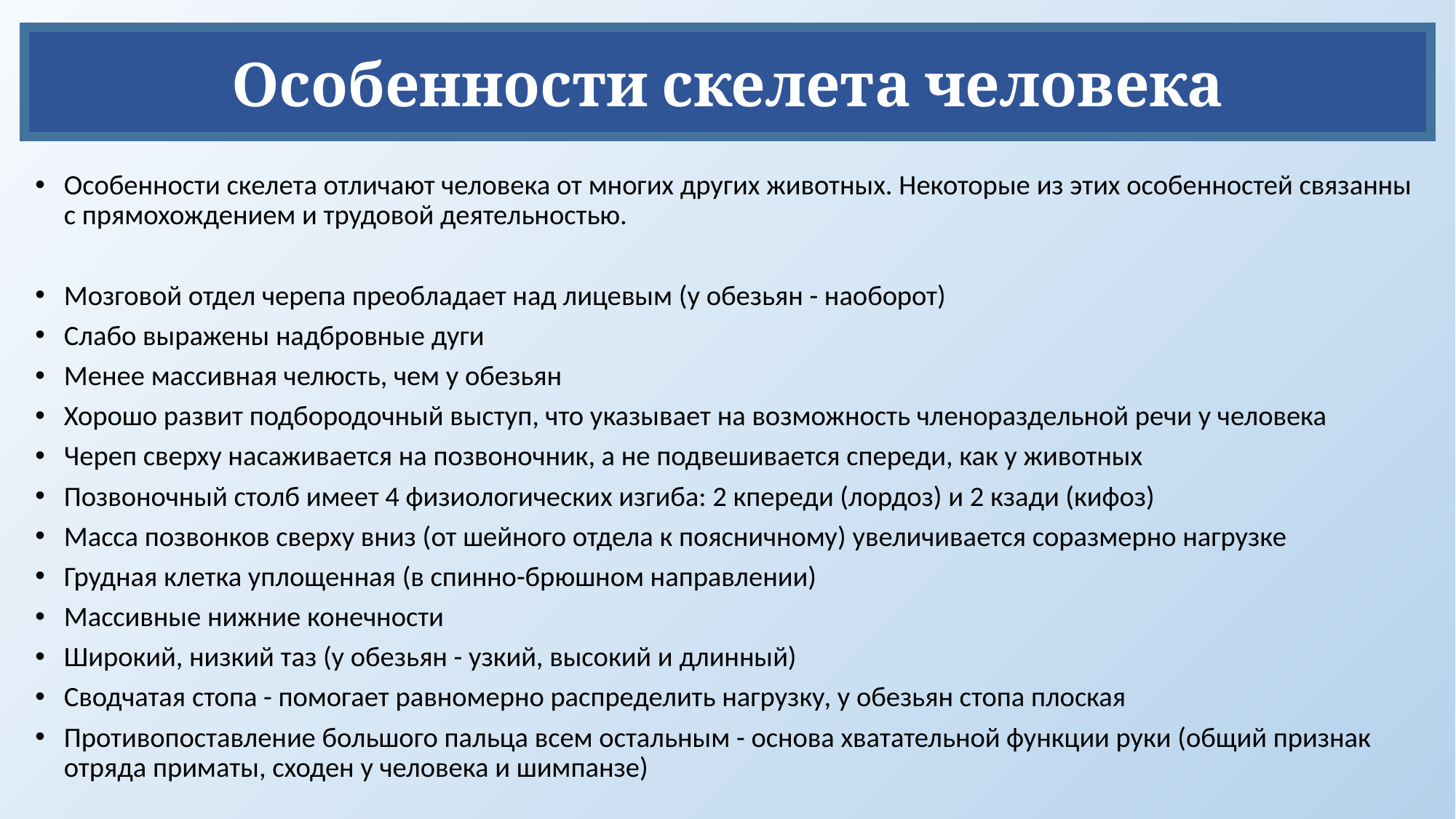

Особенности скелета человека
Особенности скелета отличают человека от многих других животных. Некоторые из этих особенностей связанны с прямохождением и трудовой деятельностью.

Мозговой отдел черепа преобладает над лицевым (у обезьян - наоборот)
Слабо выражены надбровные дуги
Менее массивная челюсть, чем у обезьян
Хорошо развит подбородочный выступ, что указывает на возможность членораздельной речи у человека
Череп сверху насаживается на позвоночник, а не подвешивается спереди, как у животных
Позвоночный столб имеет 4 физиологических изгиба: 2 кпереди (лордоз) и 2 кзади (кифоз)
Масса позвонков сверху вниз (от шейного отдела к поясничному) увеличивается соразмерно нагрузке
Грудная клетка уплощенная (в спинно-брюшном направлении)
Массивные нижние конечности
Широкий, низкий таз (у обезьян - узкий, высокий и длинный)
Сводчатая стопа - помогает равномерно распределить нагрузку, у обезьян стопа плоская
Противопоставление большого пальца всем остальным - основа хватательной функции руки (общий признак отряда приматы, сходен у человека и шимпанзе)